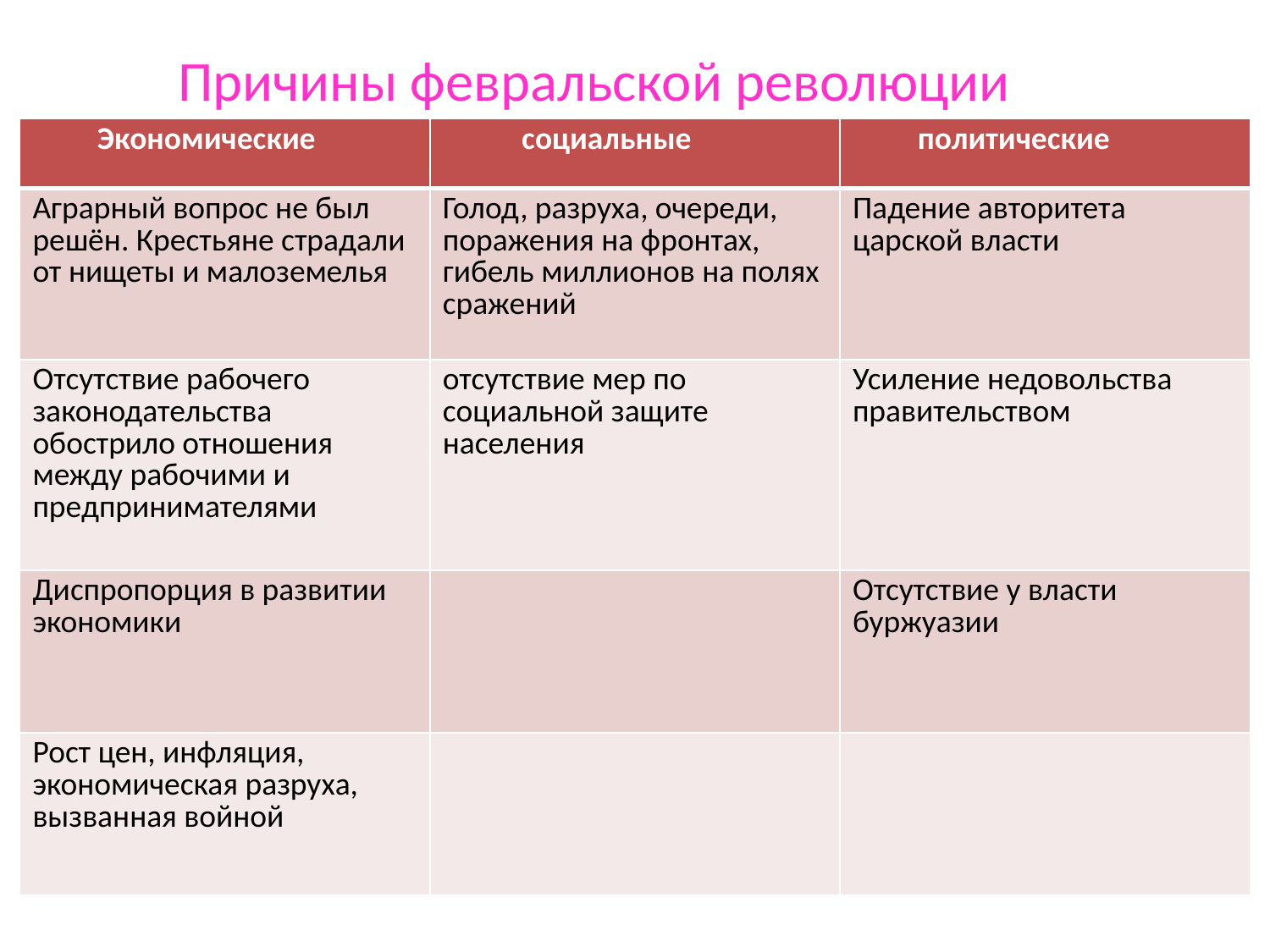

# Причины февральской революции
| Экономические | социальные | политические |
| --- | --- | --- |
| Аграрный вопрос не был решён. Крестьяне страдали от нищеты и малоземелья | Голод, разруха, очереди, поражения на фронтах, гибель миллионов на полях сражений | Падение авторитета царской власти |
| Отсутствие рабочего законодательства обострило отношения между рабочими и предпринимателями | отсутствие мер по социальной защите населения | Усиление недовольства правительством |
| Диспропорция в развитии экономики |  | Отсутствие у власти буржуазии |
| Рост цен, инфляция, экономическая разруха, вызванная войной |  |  |